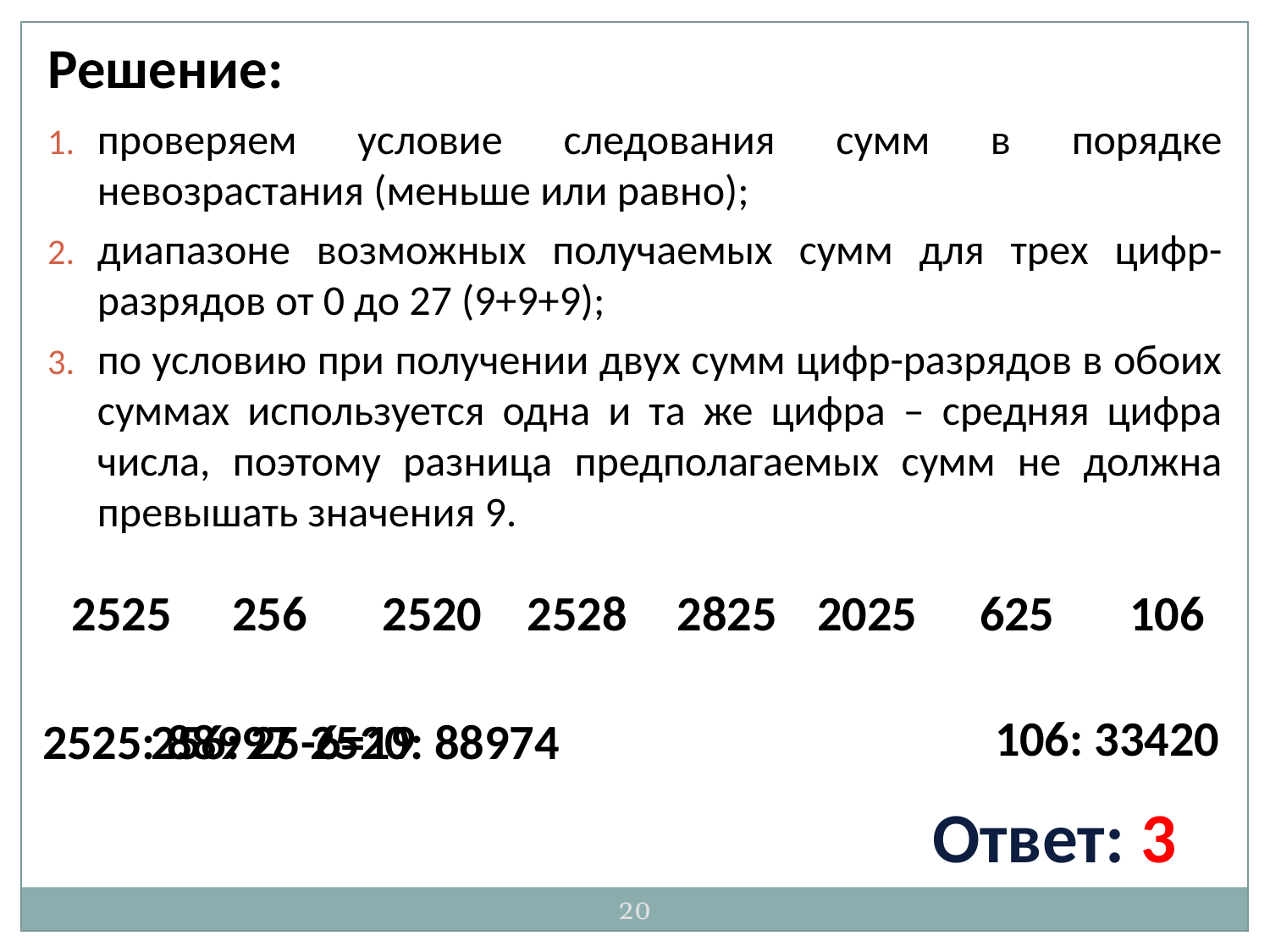

Решение:
проверяем условие следования сумм в порядке невозрастания (меньше или равно);
диапазоне возможных получаемых сумм для трех цифр-разрядов от 0 до 27 (9+9+9);
по условию при получении двух сумм цифр-разрядов в обоих суммах используется одна и та же цифра – средняя цифра числа, поэтому разница предполагаемых сумм не должна превышать значения 9.
2525
256
2520
2528
2825
2025
625
106
|  |  |  |  |  |  |  |  |
| --- | --- | --- | --- | --- | --- | --- | --- |
106: 33420
2525: 88997
256: 25-6=19
2520: 88974
Ответ: 3
20